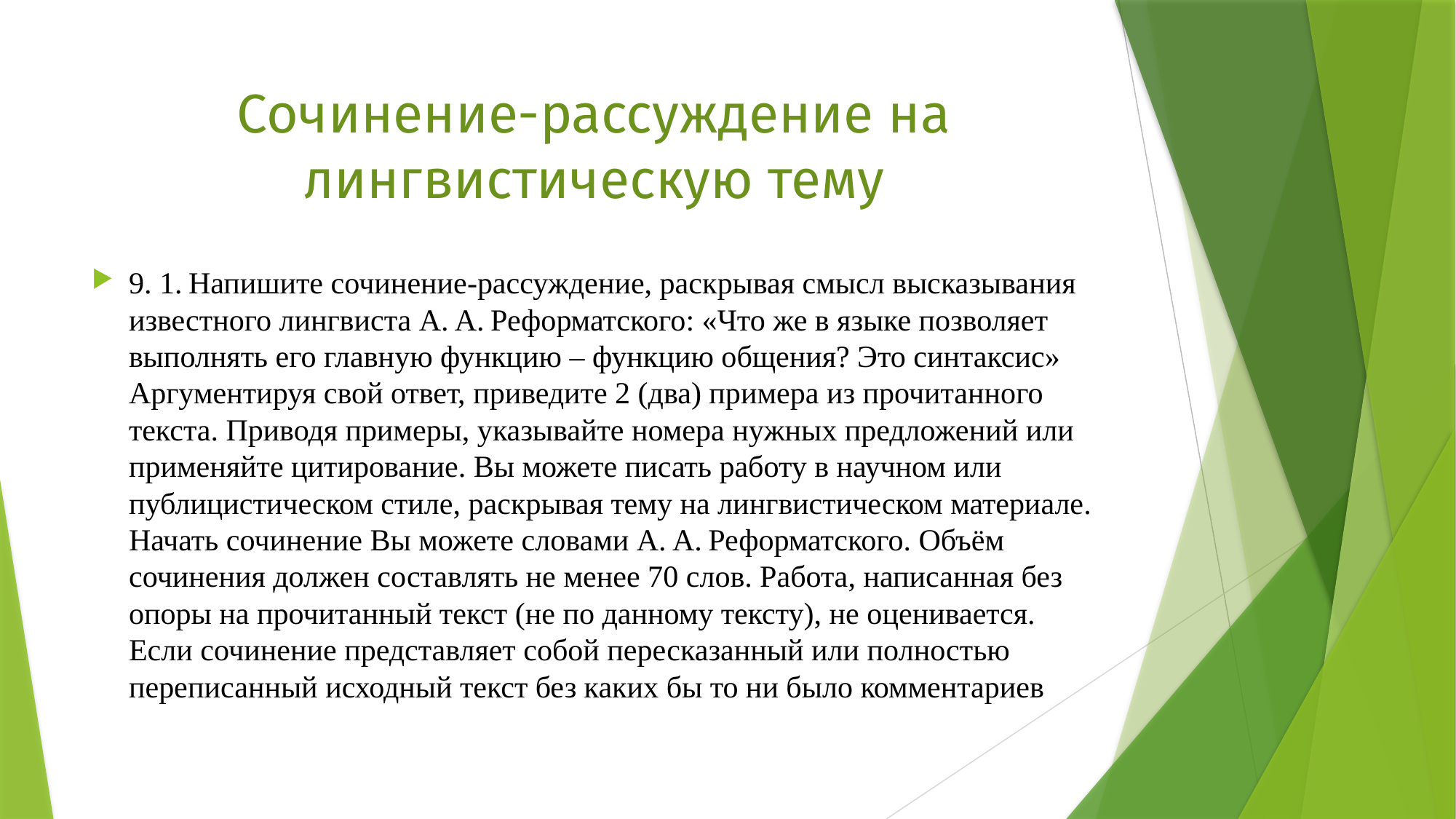

# Сочинение-рассуждение на лингвистическую тему
9. 1. Напишите сочинение-рассуждение, раскрывая смысл высказывания известного лингвиста А. А. Реформатского: «Что же в языке позволяет выполнять его главную функцию – функцию общения? Это синтаксис» Аргументируя свой ответ, приведите 2 (два) примера из прочитанного текста. Приводя примеры, указывайте номера нужных предложений или применяйте цитирование. Вы можете писать работу в научном или публицистическом стиле, раскрывая тему на лингвистическом материале. Начать сочинение Вы можете словами А. А. Реформатского. Объём сочинения должен составлять не менее 70 слов. Работа, написанная без опоры на прочитанный текст (не по данному тексту), не оценивается. Если сочинение представляет собой пересказанный или полностью переписанный исходный текст без каких бы то ни было комментариев